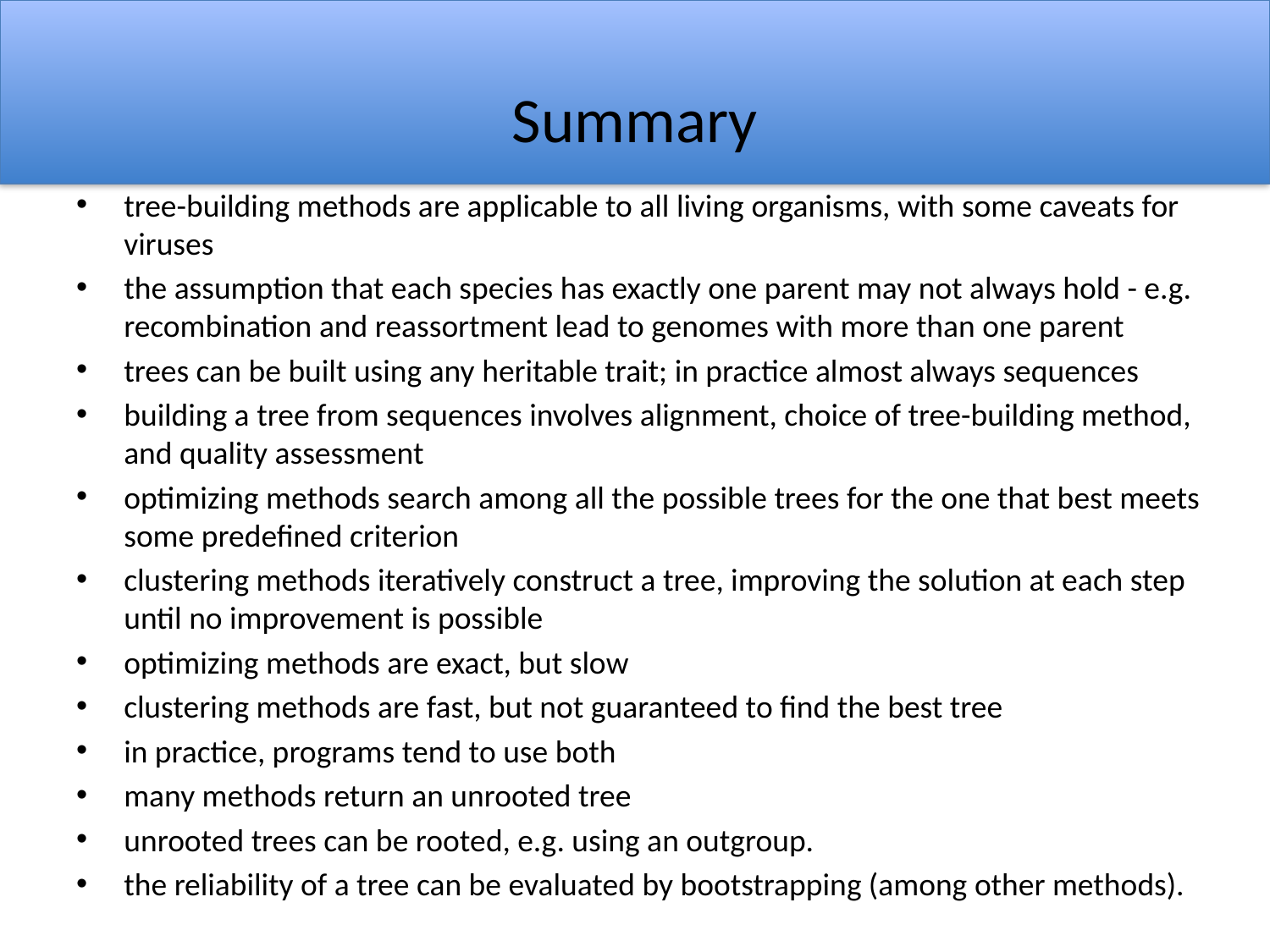

# Summary
tree-building methods are applicable to all living organisms, with some caveats for viruses
the assumption that each species has exactly one parent may not always hold - e.g. recombination and reassortment lead to genomes with more than one parent
trees can be built using any heritable trait; in practice almost always sequences
building a tree from sequences involves alignment, choice of tree-building method, and quality assessment
optimizing methods search among all the possible trees for the one that best meets some predefined criterion
clustering methods iteratively construct a tree, improving the solution at each step until no improvement is possible
optimizing methods are exact, but slow
clustering methods are fast, but not guaranteed to find the best tree
in practice, programs tend to use both
many methods return an unrooted tree
unrooted trees can be rooted, e.g. using an outgroup.
the reliability of a tree can be evaluated by bootstrapping (among other methods).